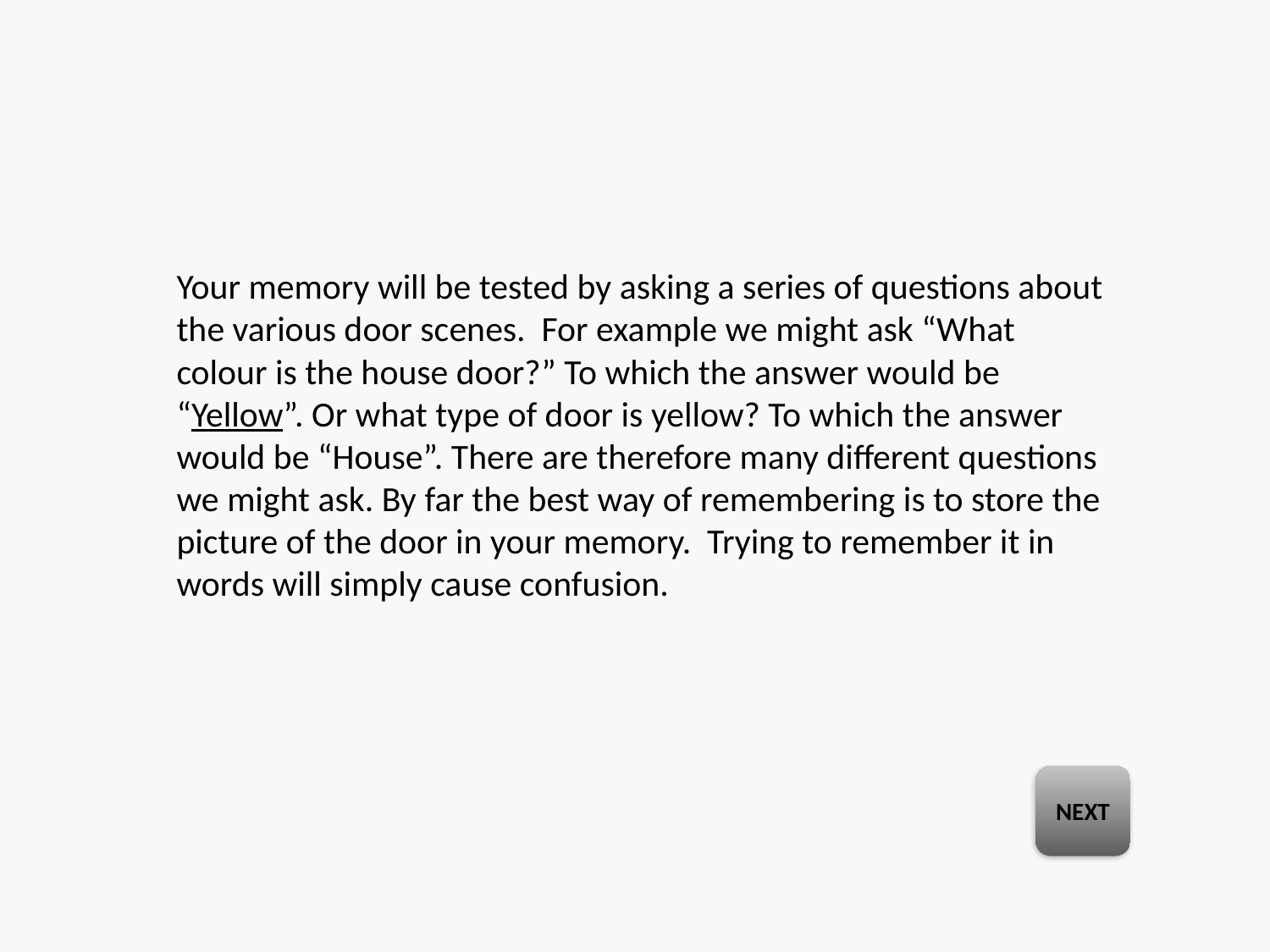

Your memory will be tested by asking a series of questions about the various door scenes.  For example we might ask “What colour is the house door?” To which the answer would be “Yellow”. Or what type of door is yellow? To which the answer would be “House”. There are therefore many different questions we might ask. By far the best way of remembering is to store the picture of the door in your memory.  Trying to remember it in words will simply cause confusion.
NEXT